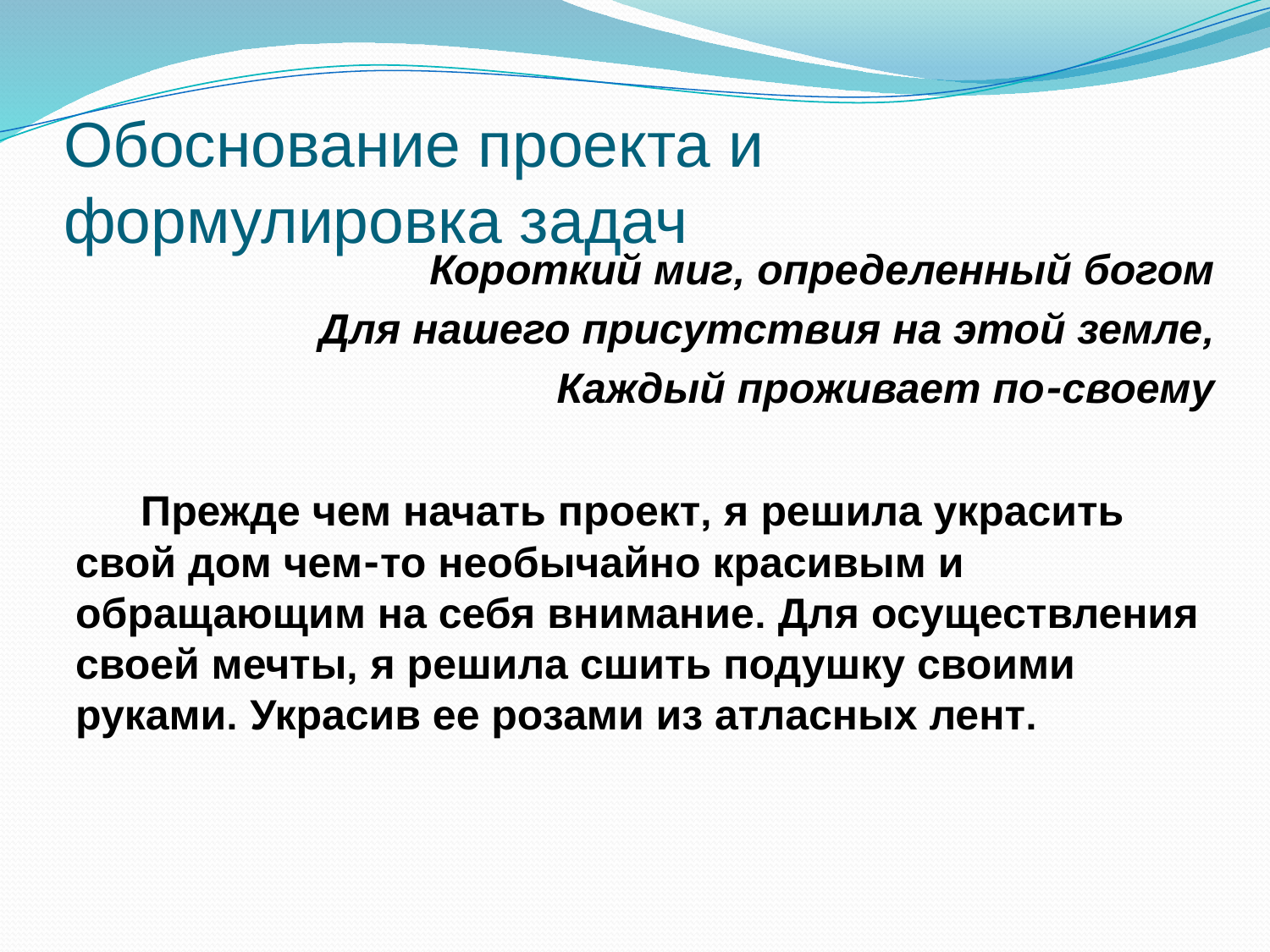

# Обоснование проекта и формулировка задач
Короткий миг, определенный богом
Для нашего присутствия на этой земле,
Каждый проживает по-своему

        Прежде чем начать проект, я решила украсить свой дом чем-то необычайно красивым и обращающим на себя внимание. Для осуществления своей мечты, я решила сшить подушку своими руками. Украсив ее розами из атласных лент.